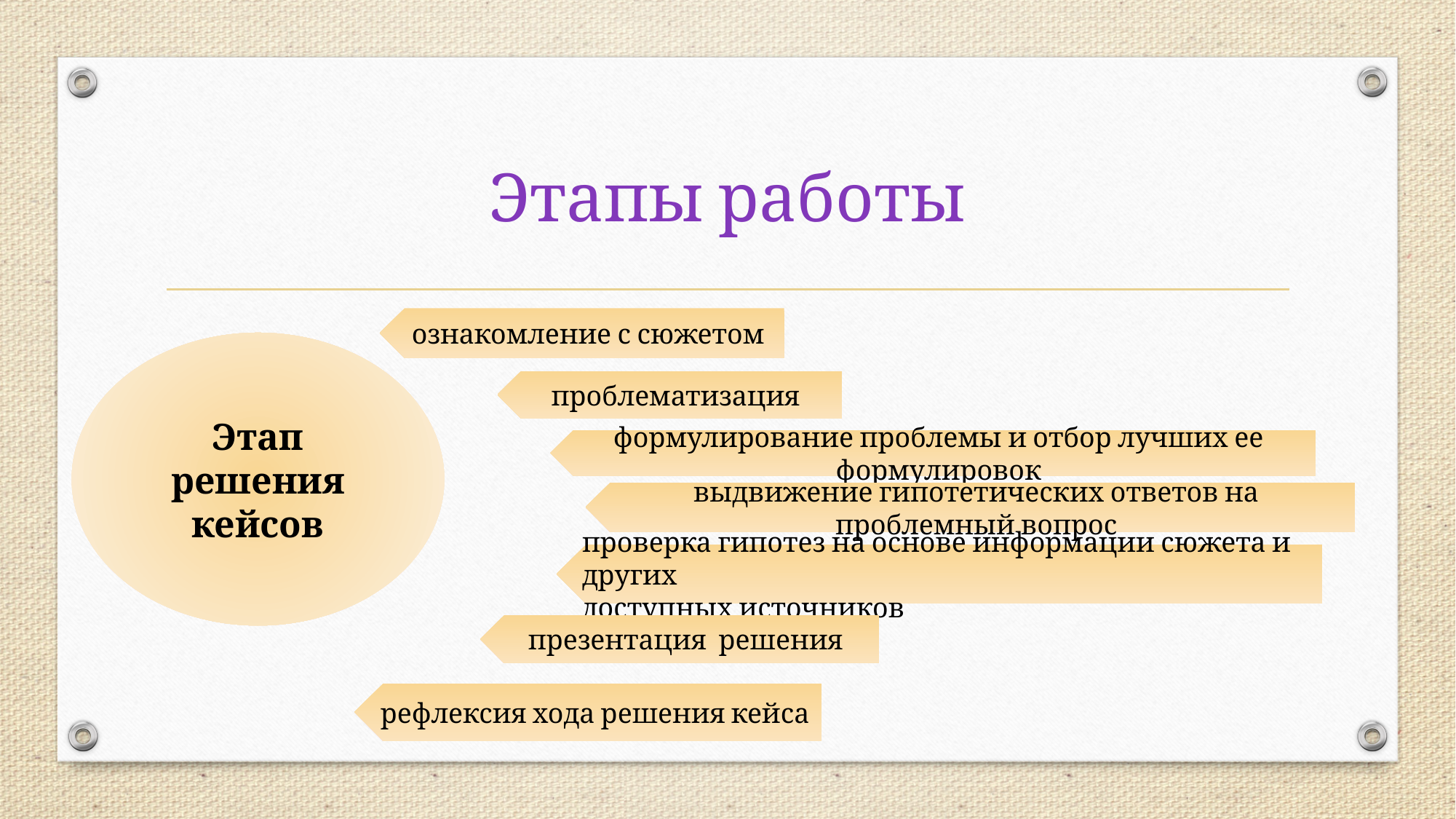

# Этапы работы
ознакомление с сюжетом
Этап решения кейсов
проблематизация
формулирование проблемы и отбор лучших ее формулировок
выдвижение гипотетических ответов на проблемный вопрос
проверка гипотез на основе информации сюжета и других
доступных источников
презентация  решения
рефлексия хода решения кейса